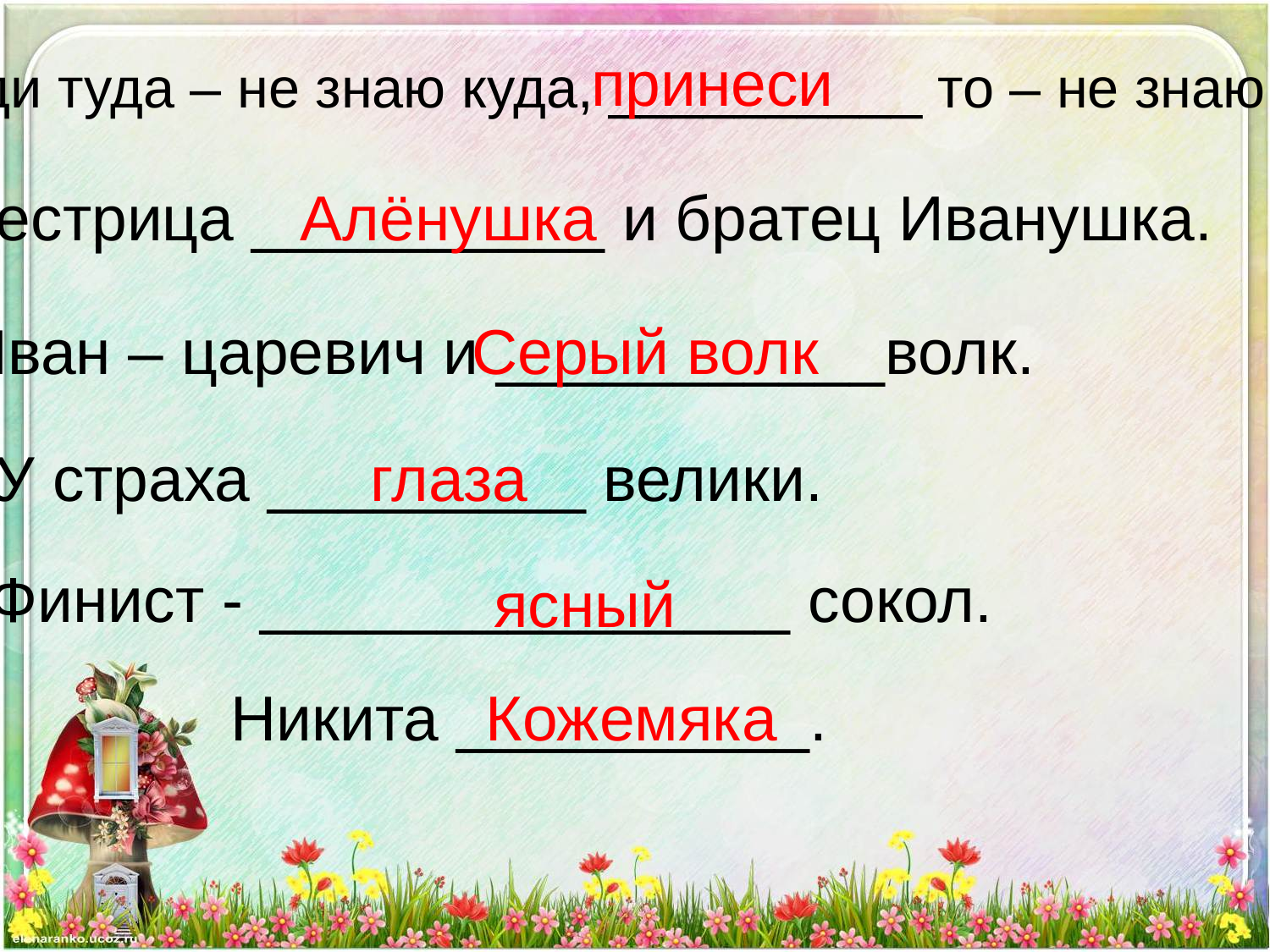

принеси
Поди туда – не знаю куда, __________ то – не знаю что.
Алёнушка
Сестрица __________ и братец Иванушка.

Иван – царевич и ___________волк.
Серый волк
глаза
У страха _________ велики.
Финист - _______________ сокол.
ясный
Никита __________.
Кожемяка